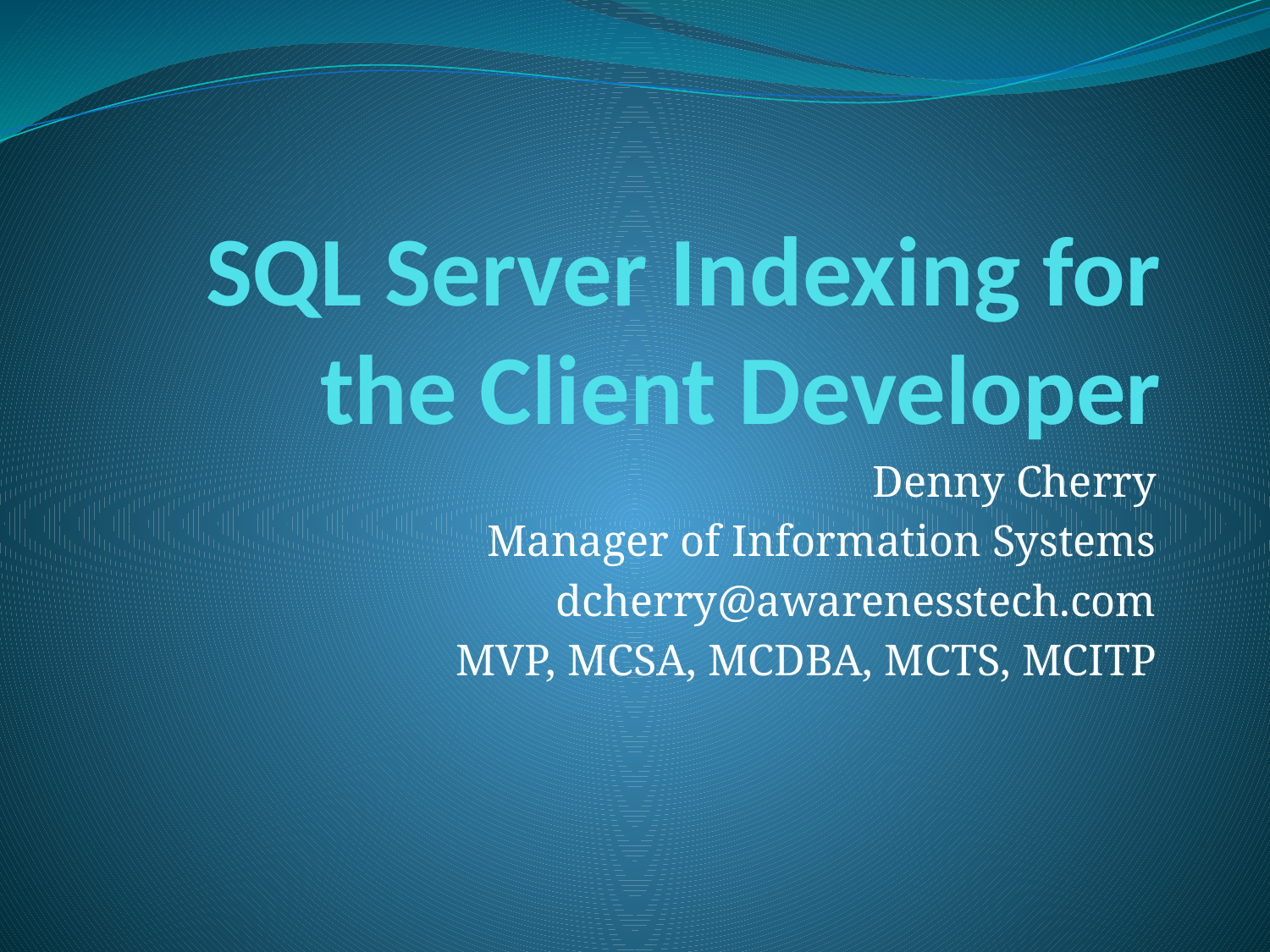

# SQL Server Indexing for the Client Developer
Denny Cherry
Manager of Information Systems
dcherry@awarenesstech.com
MVP, MCSA, MCDBA, MCTS, MCITP